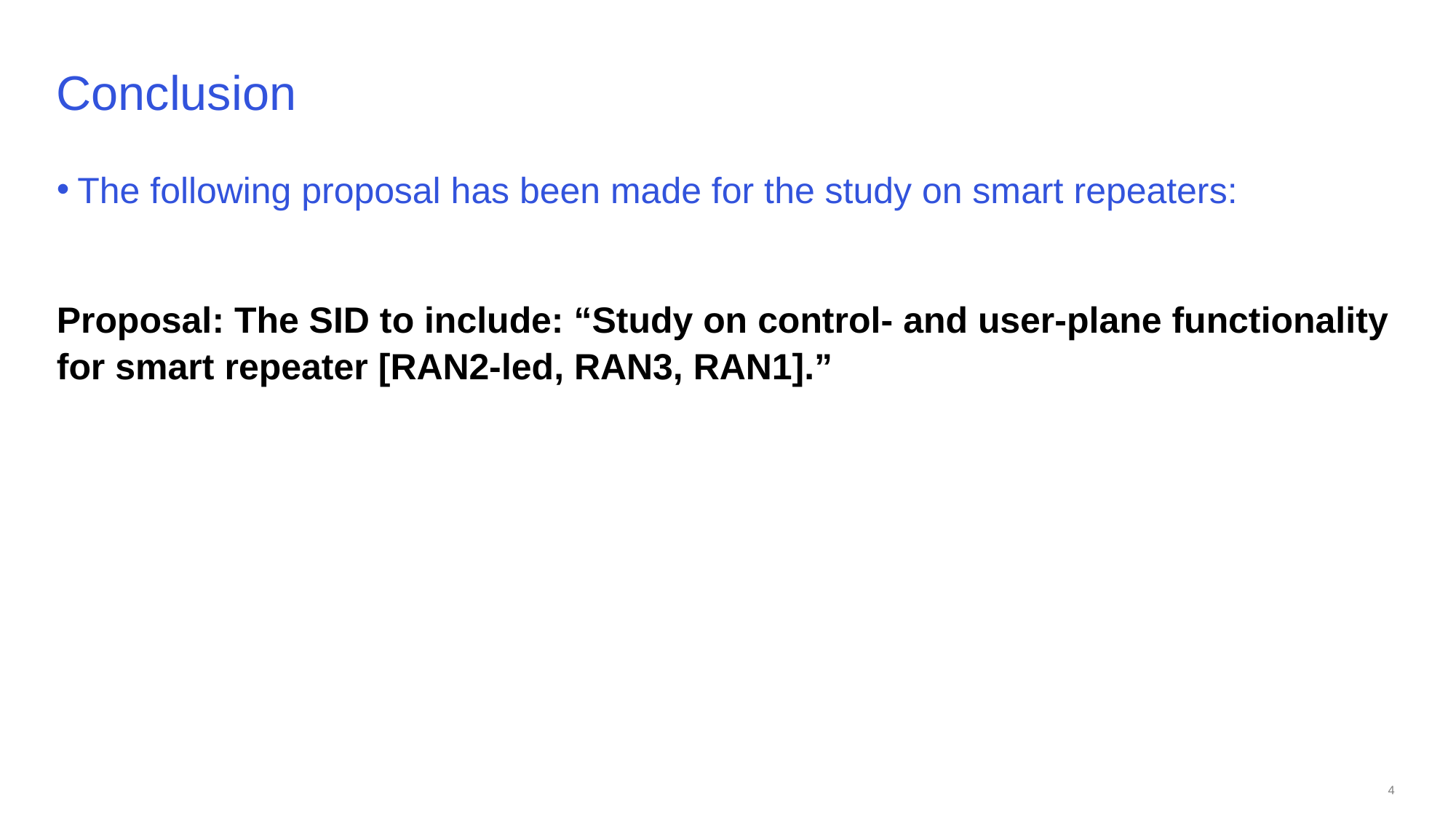

# Conclusion
The following proposal has been made for the study on smart repeaters:

Proposal: The SID to include: “Study on control- and user-plane functionality for smart repeater [RAN2-led, RAN3, RAN1].”